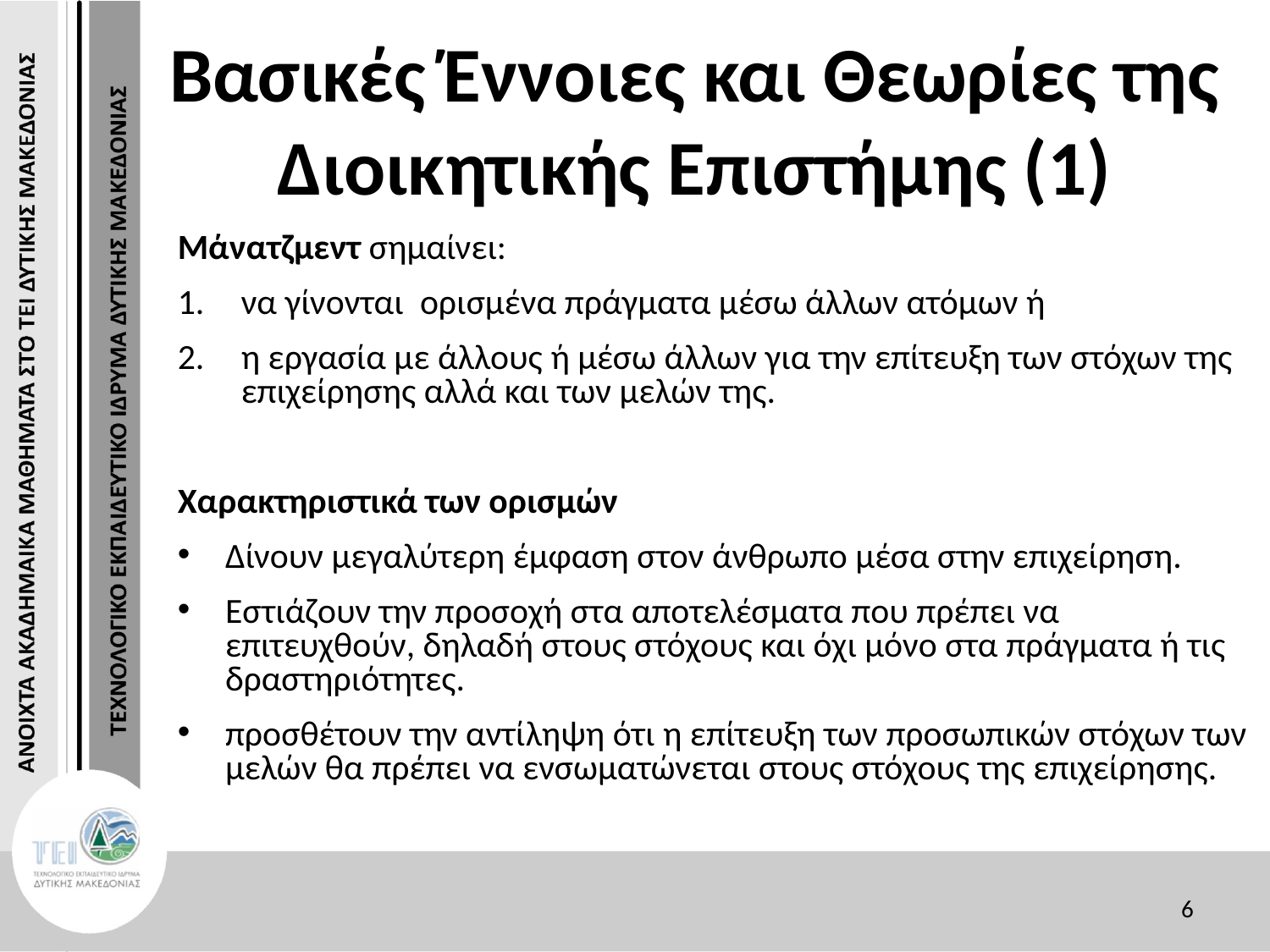

# Βασικές Έννοιες και Θεωρίες της Διοικητικής Επιστήμης (1)
Μάνατζμεντ σημαίνει:
να γίνονται  ορισμένα πράγματα μέσω άλλων ατόμων ή
η εργασία με άλλους ή μέσω άλλων για την επίτευξη των στόχων της επιχείρησης αλλά και των μελών της.

Χαρακτηριστικά των ορισμών
Δίνουν μεγαλύτερη έμφαση στον άνθρωπο μέσα στην επιχείρηση.
Εστιάζουν την προσοχή στα αποτελέσματα που πρέπει να επιτευχθούν, δηλαδή στους στόχους και όχι μόνο στα πράγματα ή τις δραστηριότητες.
προσθέτουν την αντίληψη ότι η επίτευξη των προσωπικών στόχων των μελών θα πρέπει να ενσωματώνεται στους στόχους της επιχείρησης.
6